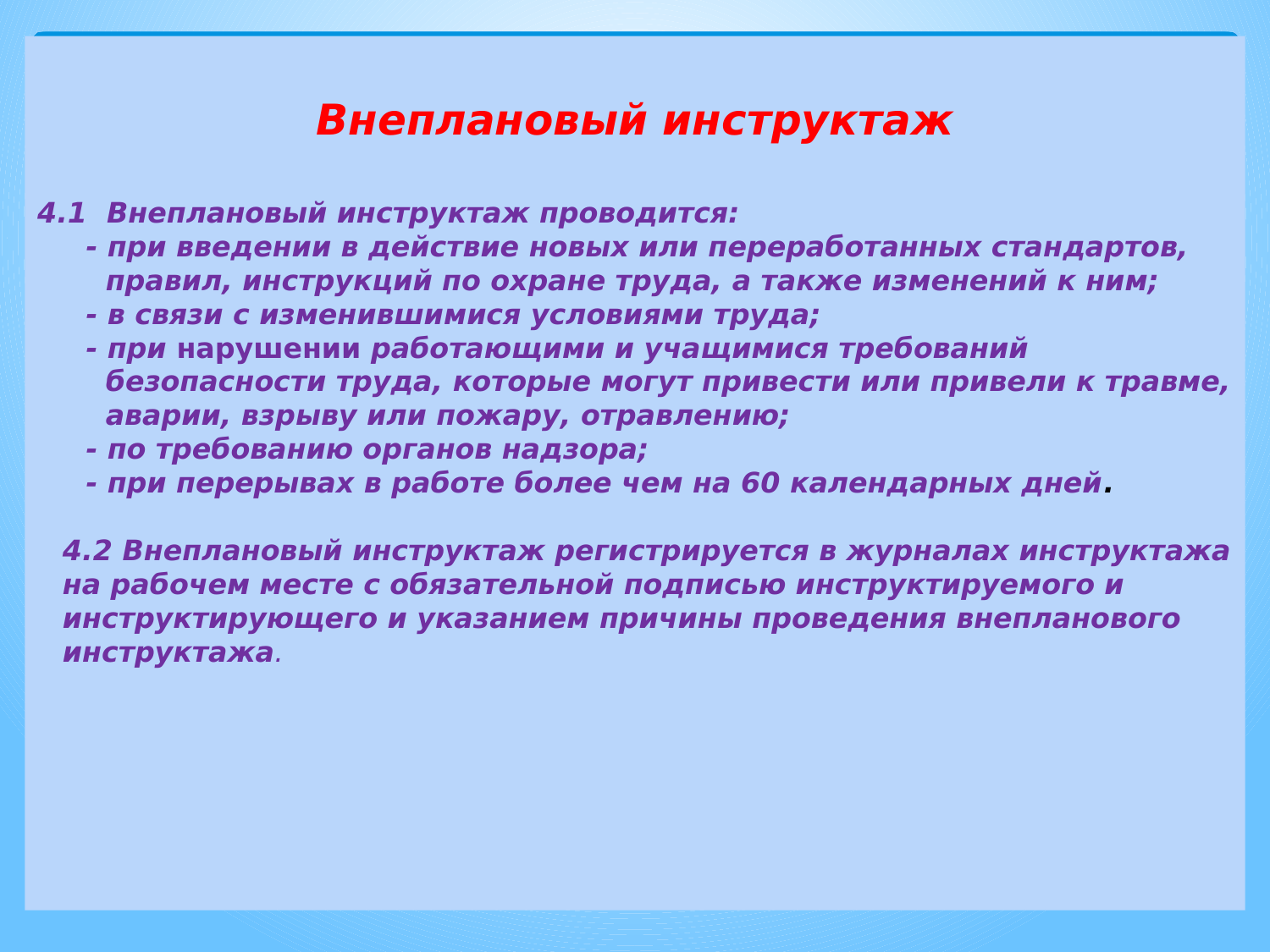

Внеплановый инструктаж

4.1  Внеплановый инструктаж проводится:
     - при введении в действие новых или переработанных стандартов,
       правил, инструкций по охране труда, а также изменений к ним;
     - в связи с изменившимися условиями труда;
     - при нарушении работающими и учащимися требований
       безопасности труда, которые могут привести или привели к травме,
       аварии, взрыву или пожару, отравлению;
     - по требованию органов надзора;
     - при перерывах в работе более чем на 60 календарных дней.

4.2 Внеплановый инструктаж регистрируется в журналах инструктажа на рабочем месте с обязательной подписью инструктируемого и инструктирующего и указанием причины проведения внепланового инструктажа.